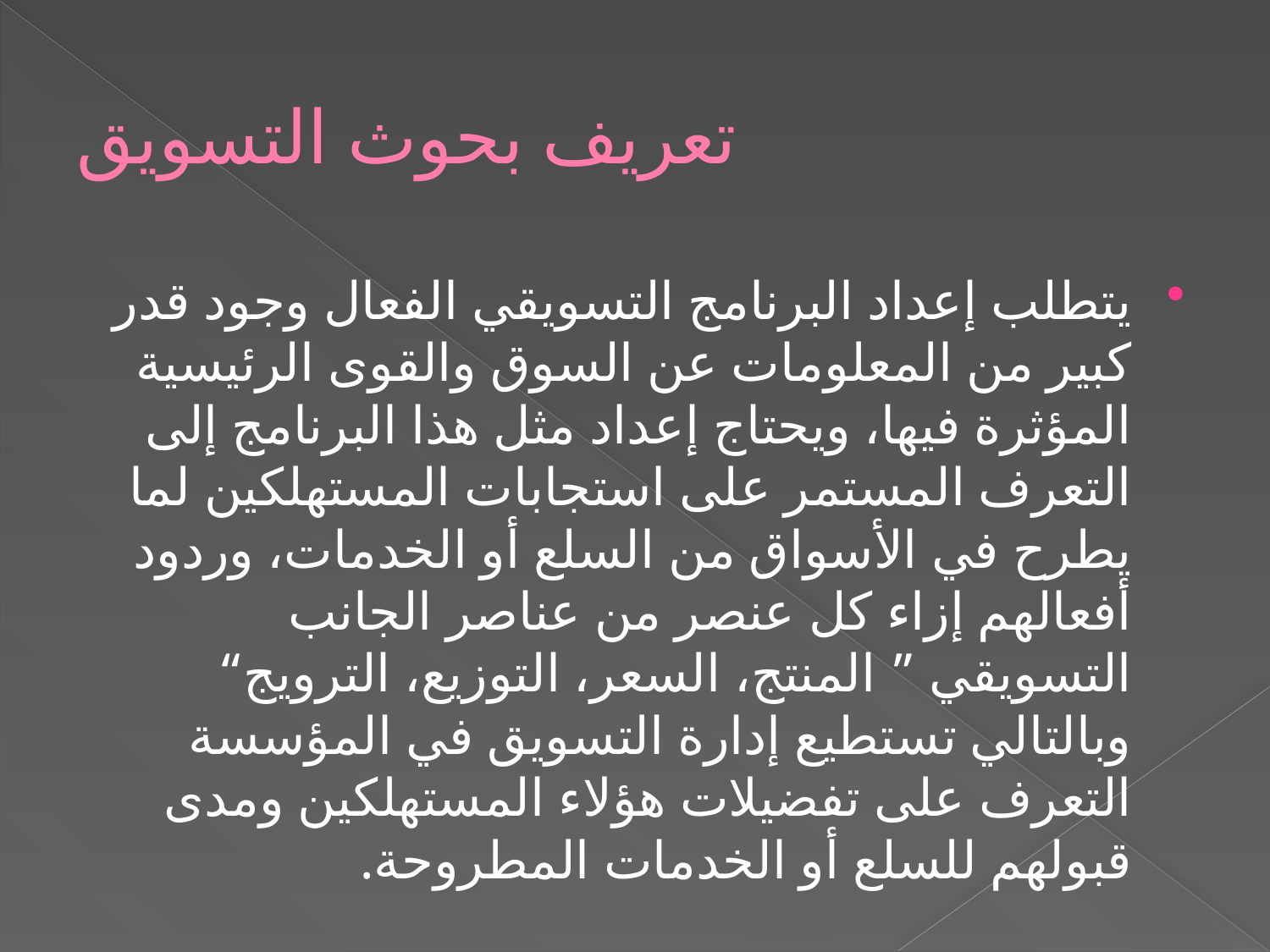

# تعريف بحوث التسويق
يتطلب إعداد البرنامج التسويقي الفعال وجود قدر كبير من المعلومات عن السوق والقوى الرئيسية المؤثرة فيها، ويحتاج إعداد مثل هذا البرنامج إلى التعرف المستمر على استجابات المستهلكين لما يطرح في الأسواق من السلع أو الخدمات، وردود أفعالهم إزاء كل عنصر من عناصر الجانب التسويقي ” المنتج، السعر، التوزيع، الترويج“ وبالتالي تستطيع إدارة التسويق في المؤسسة التعرف على تفضيلات هؤلاء المستهلكين ومدى قبولهم للسلع أو الخدمات المطروحة.